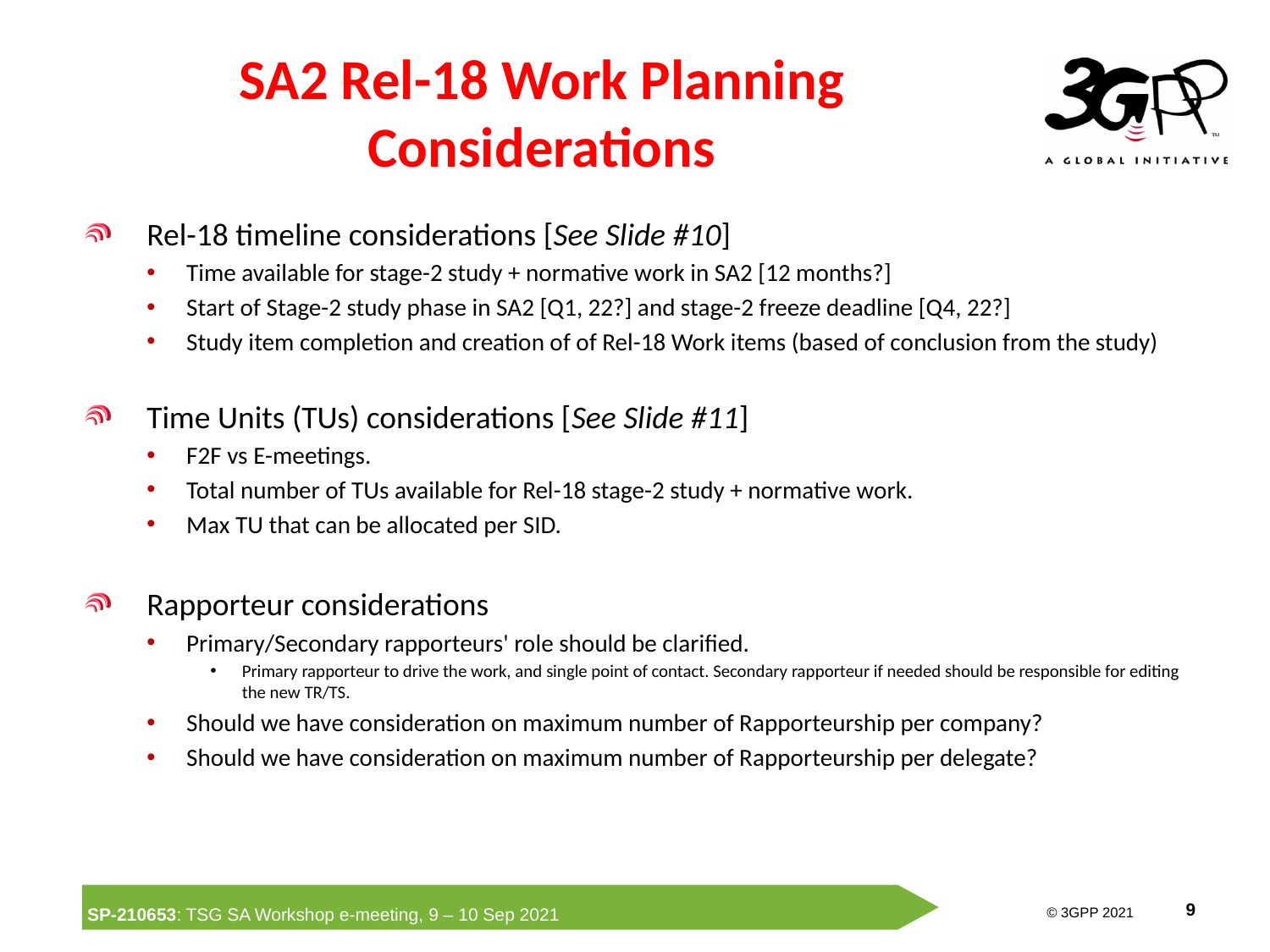

# SA2 Rel-18 Work Planning Considerations
Rel-18 timeline considerations [See Slide #10]
Time available for stage-2 study + normative work in SA2 [12 months?]
Start of Stage-2 study phase in SA2 [Q1, 22?] and stage-2 freeze deadline [Q4, 22?]
Study item completion and creation of of Rel-18 Work items (based of conclusion from the study)

Time Units (TUs) considerations [See Slide #11]
F2F vs E-meetings.
Total number of TUs available for Rel-18 stage-2 study + normative work.
Max TU that can be allocated per SID.

Rapporteur considerations
Primary/Secondary rapporteurs' role should be clarified.
Primary rapporteur to drive the work, and single point of contact. Secondary rapporteur if needed should be responsible for editing the new TR/TS.
Should we have consideration on maximum number of Rapporteurship per company?
Should we have consideration on maximum number of Rapporteurship per delegate?